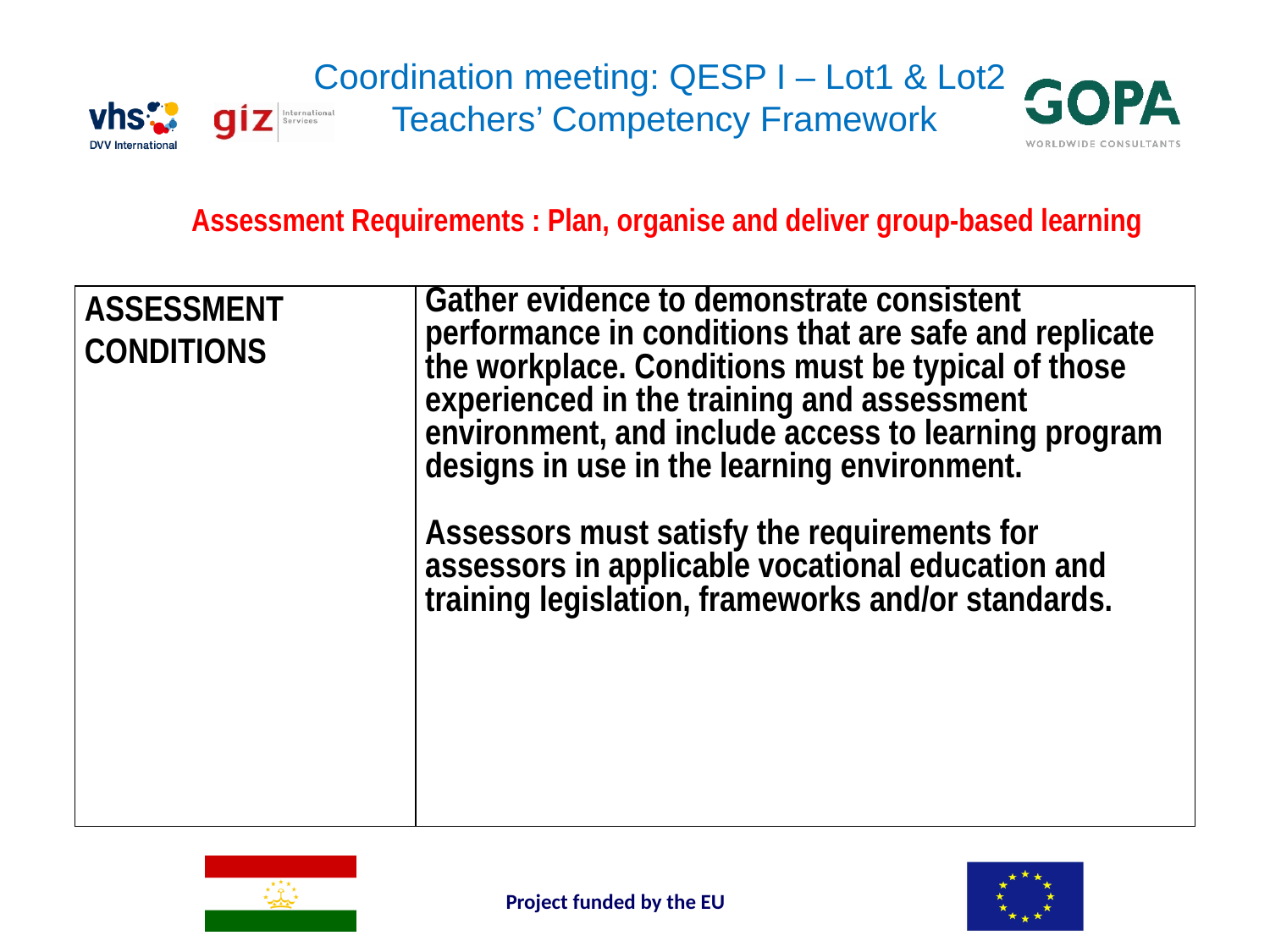

Coordination meeting: QESP I – Lot1 & Lot2
Teachers’ Competency Framework

Assessment Requirements : Plan, organise and deliver group-based learning
| Assessment conditions | Gather evidence to demonstrate consistent performance in conditions that are safe and replicate the workplace. Conditions must be typical of those experienced in the training and assessment environment, and include access to learning program designs in use in the learning environment. Assessors must satisfy the requirements for assessors in applicable vocational education and training legislation, frameworks and/or standards. |
| --- | --- |
Project funded by the EU